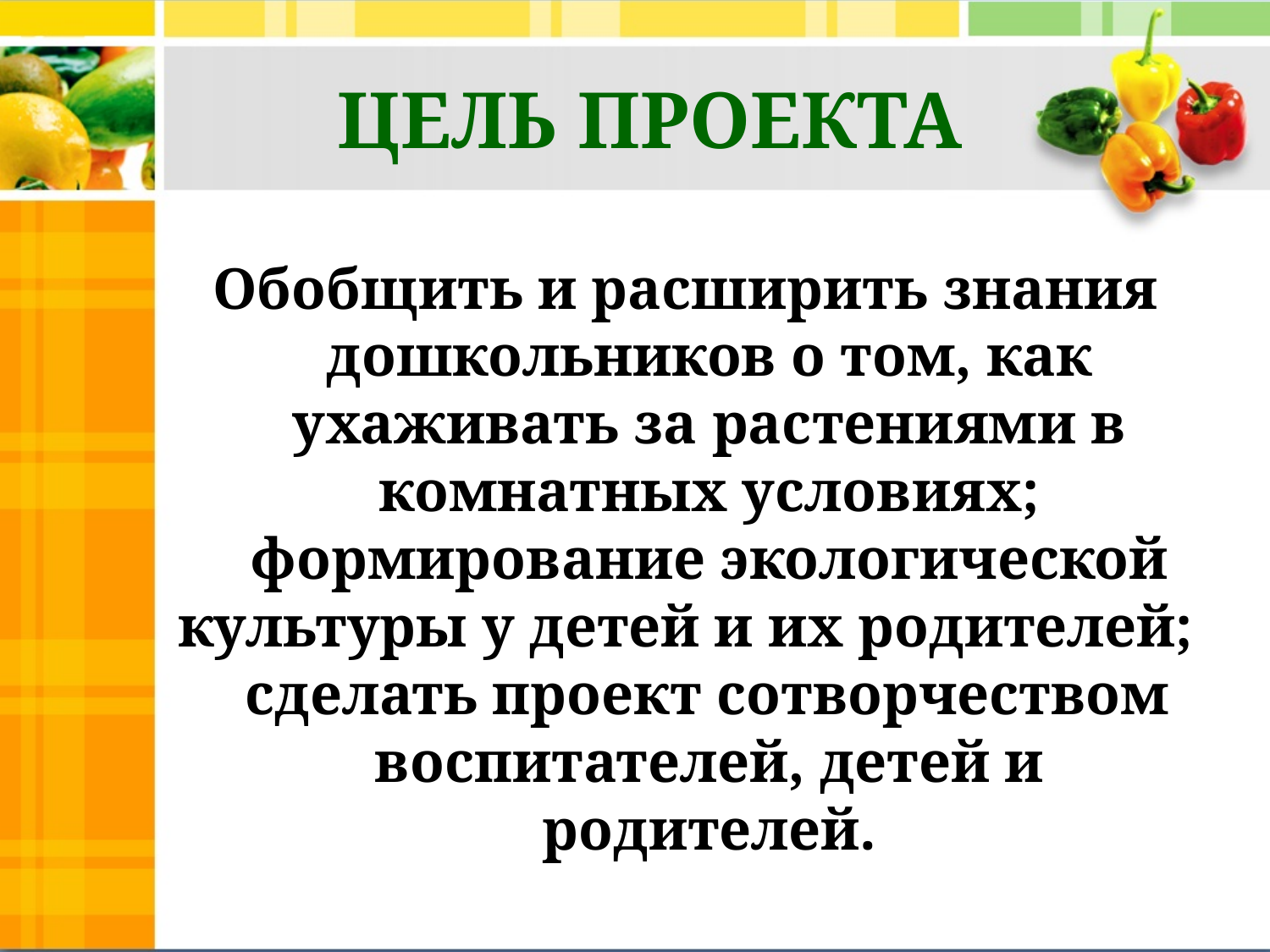

# ЦЕЛЬ ПРОЕКТА
Обобщить и расширить знания дошкольников о том, как ухаживать за растениями в комнатных условиях; формирование экологической
культуры у детей и их родителей;
   сделать проект сотворчеством воспитателей, детей и родителей.